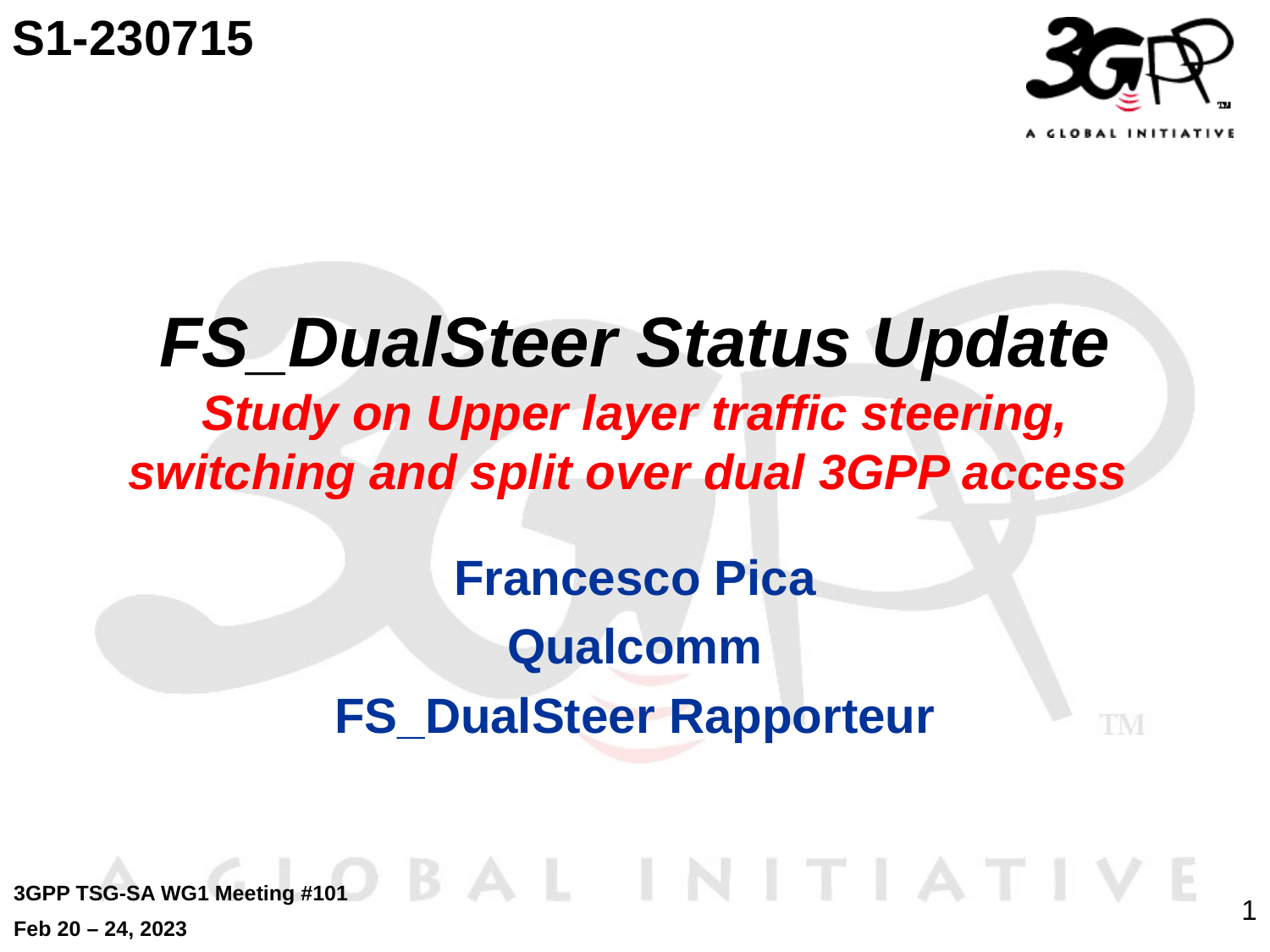

S1-230715
# FS_DualSteer Status Update Study on Upper layer traffic steering, switching and split over dual 3GPP access
Francesco Pica
Qualcomm
FS_DualSteer Rapporteur
3GPP TSG-SA WG1 Meeting #101
Feb 20 – 24, 2023
1